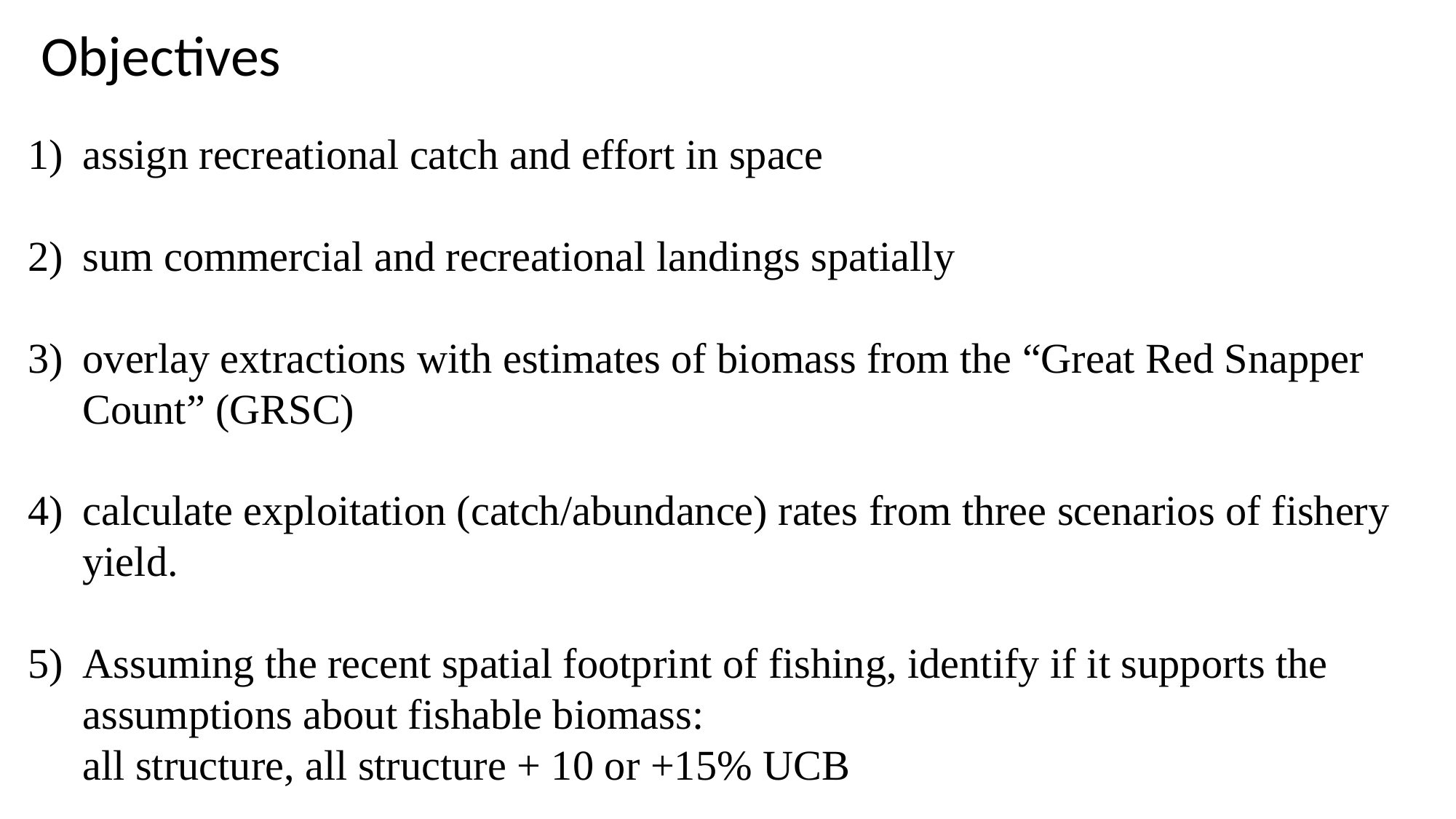

# Objectives
assign recreational catch and effort in space

sum commercial and recreational landings spatially

overlay extractions with estimates of biomass from the “Great Red Snapper Count” (GRSC)

calculate exploitation (catch/abundance) rates from three scenarios of fishery yield.

Assuming the recent spatial footprint of fishing, identify if it supports the assumptions about fishable biomass:
all structure, all structure + 10 or +15% UCB